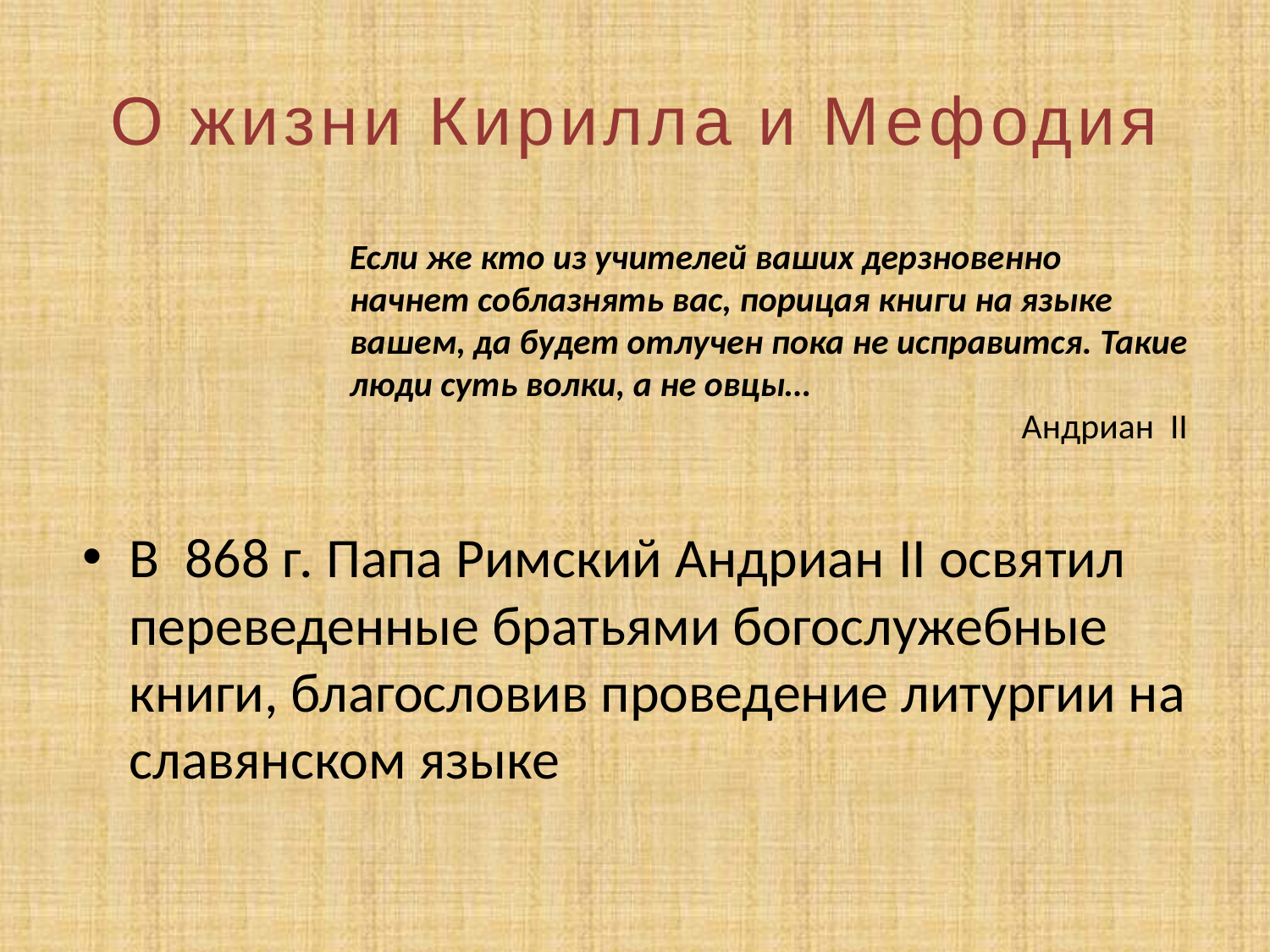

# О жизни Кирилла и Мефодия
Если же кто из учителей ваших дерзновенно начнет соблазнять вас, порицая книги на языке вашем, да будет отлучен пока не исправится. Такие люди суть волки, а не овцы…
Андриан  II
В  868 г. Папа Римский Андриан II освятил переведенные братьями богослужебные книги, благословив проведение литургии на славянском языке